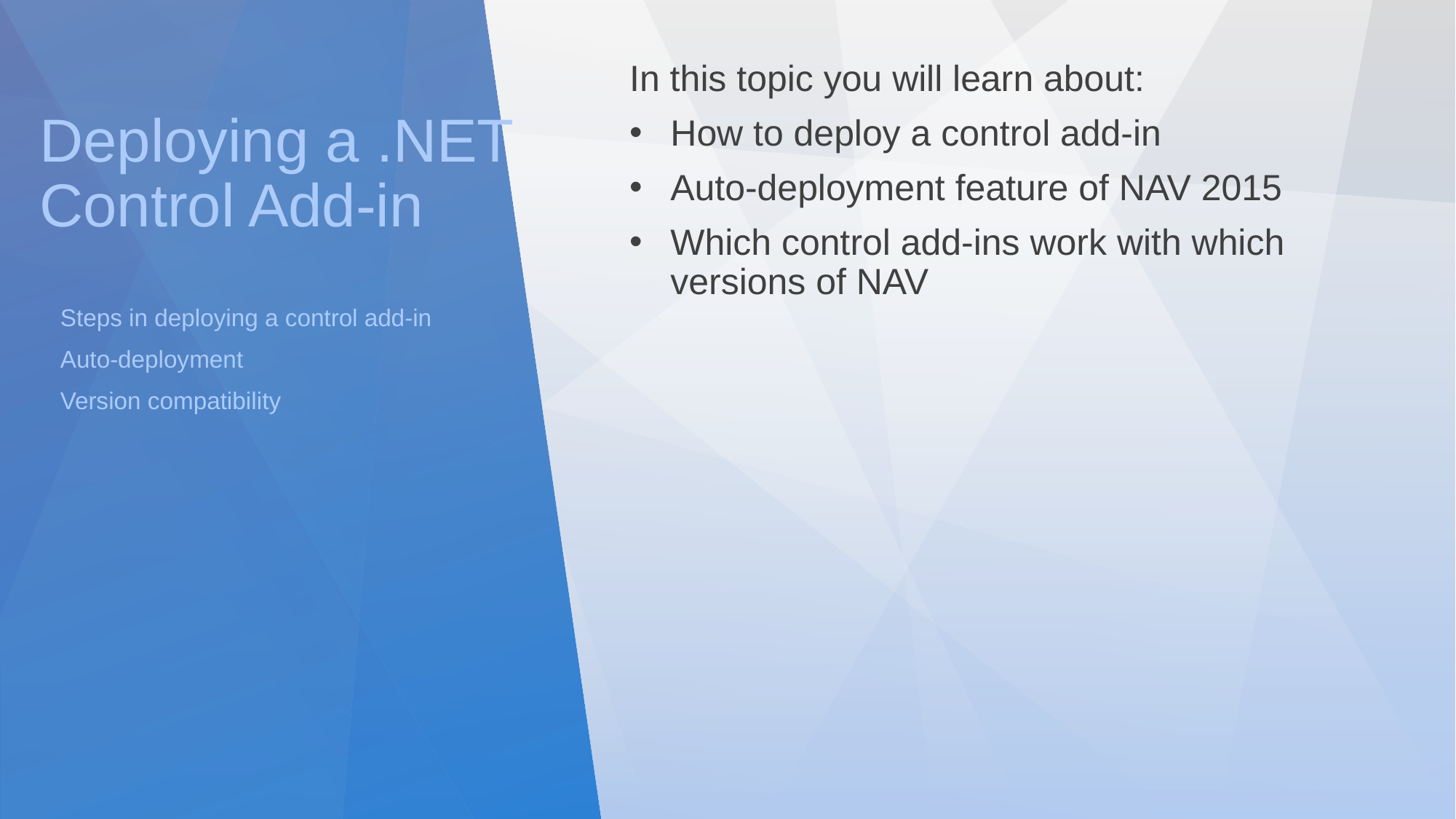

# Deploying a .NET Control Add-in
In this topic you will learn about:
How to deploy a control add-in
Auto-deployment feature of NAV 2015
Which control add-ins work with which versions of NAV
Steps in deploying a control add-in
Auto-deployment
Version compatibility